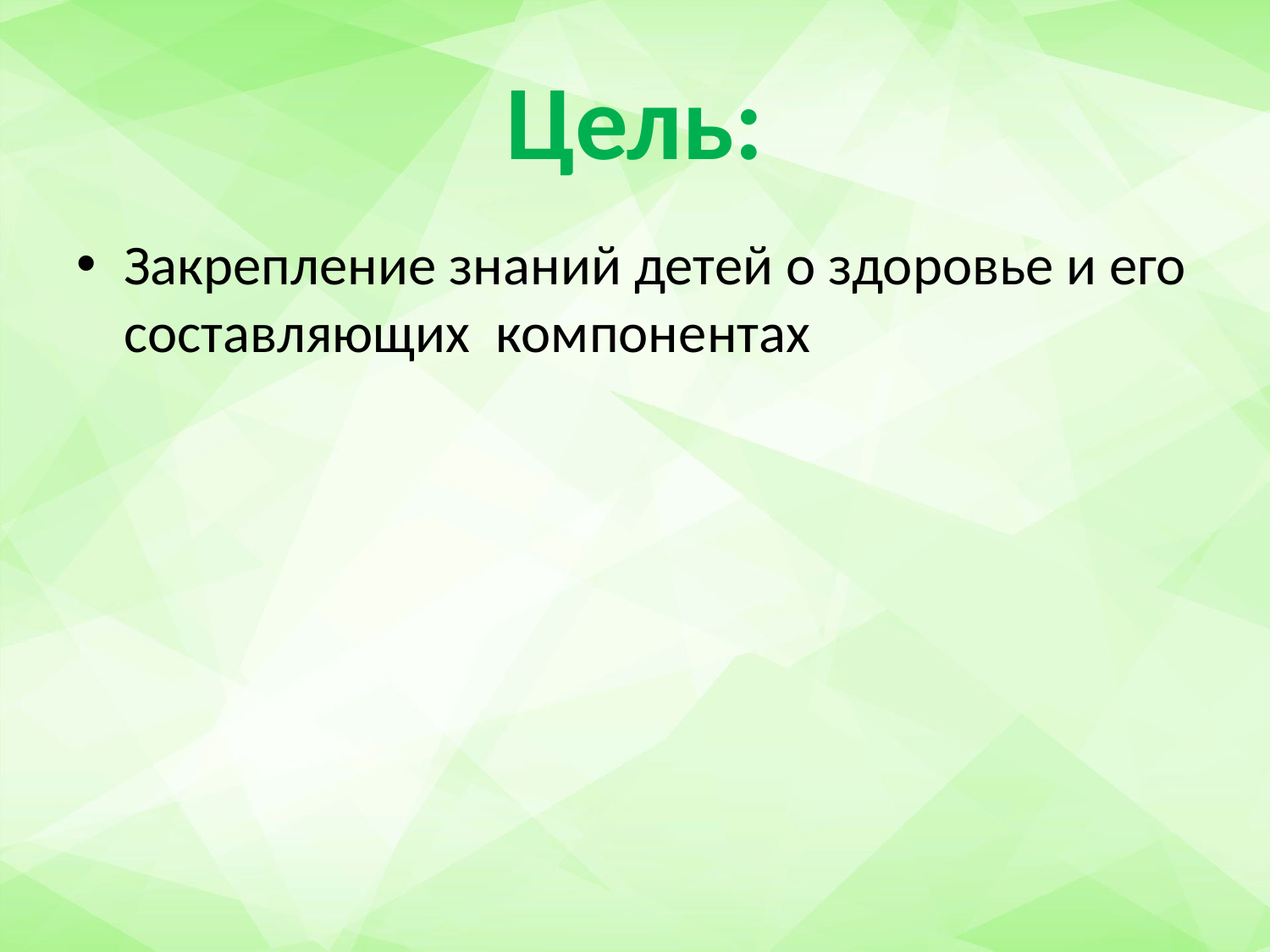

# Цель:
Закрепление знаний детей о здоровье и его составляющих  компонентах